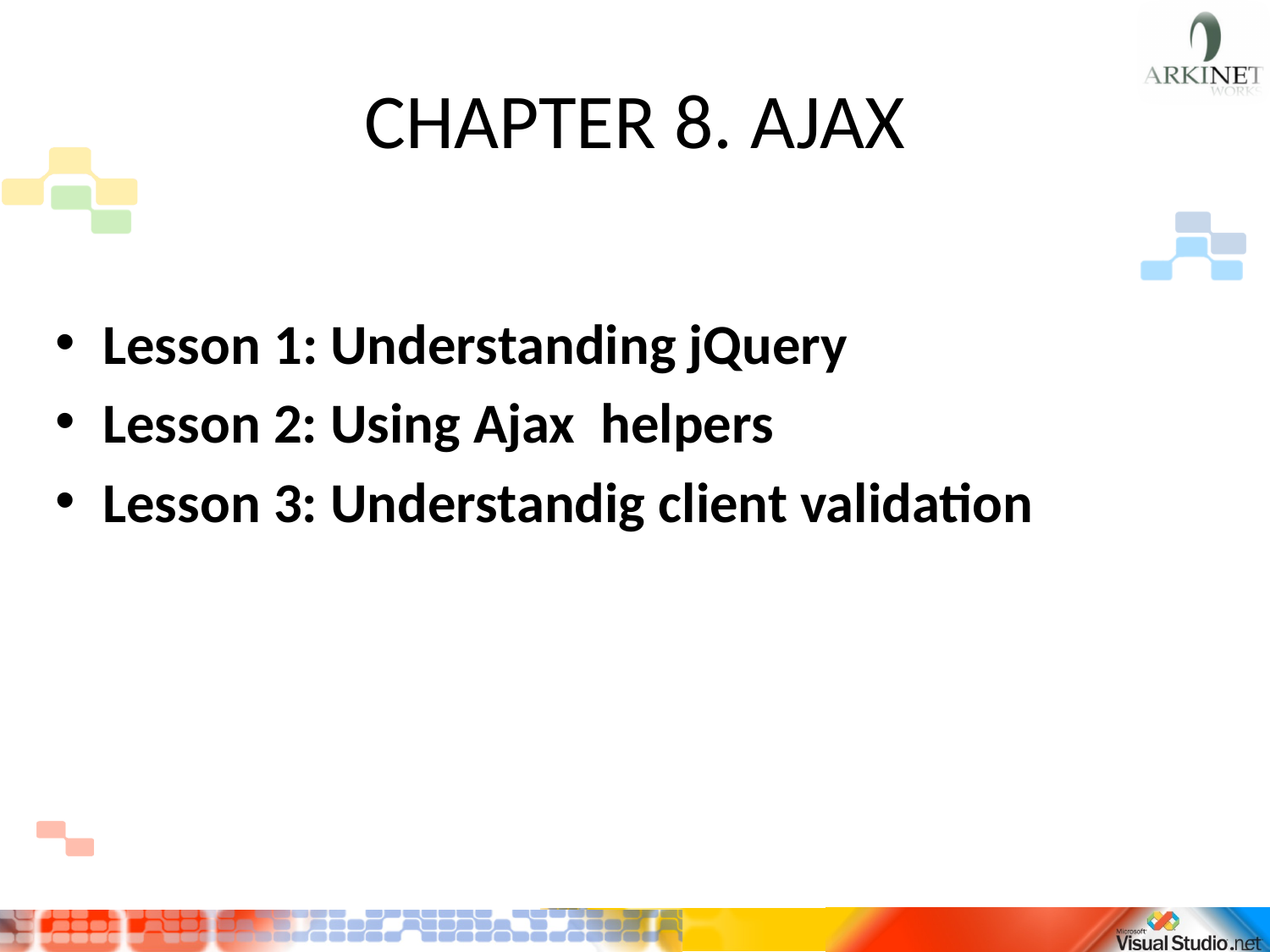

# CHAPTER 8. AJAX

Lesson 1: Understanding jQuery
Lesson 2: Using Ajax  helpers
Lesson 3: Understandig client validation